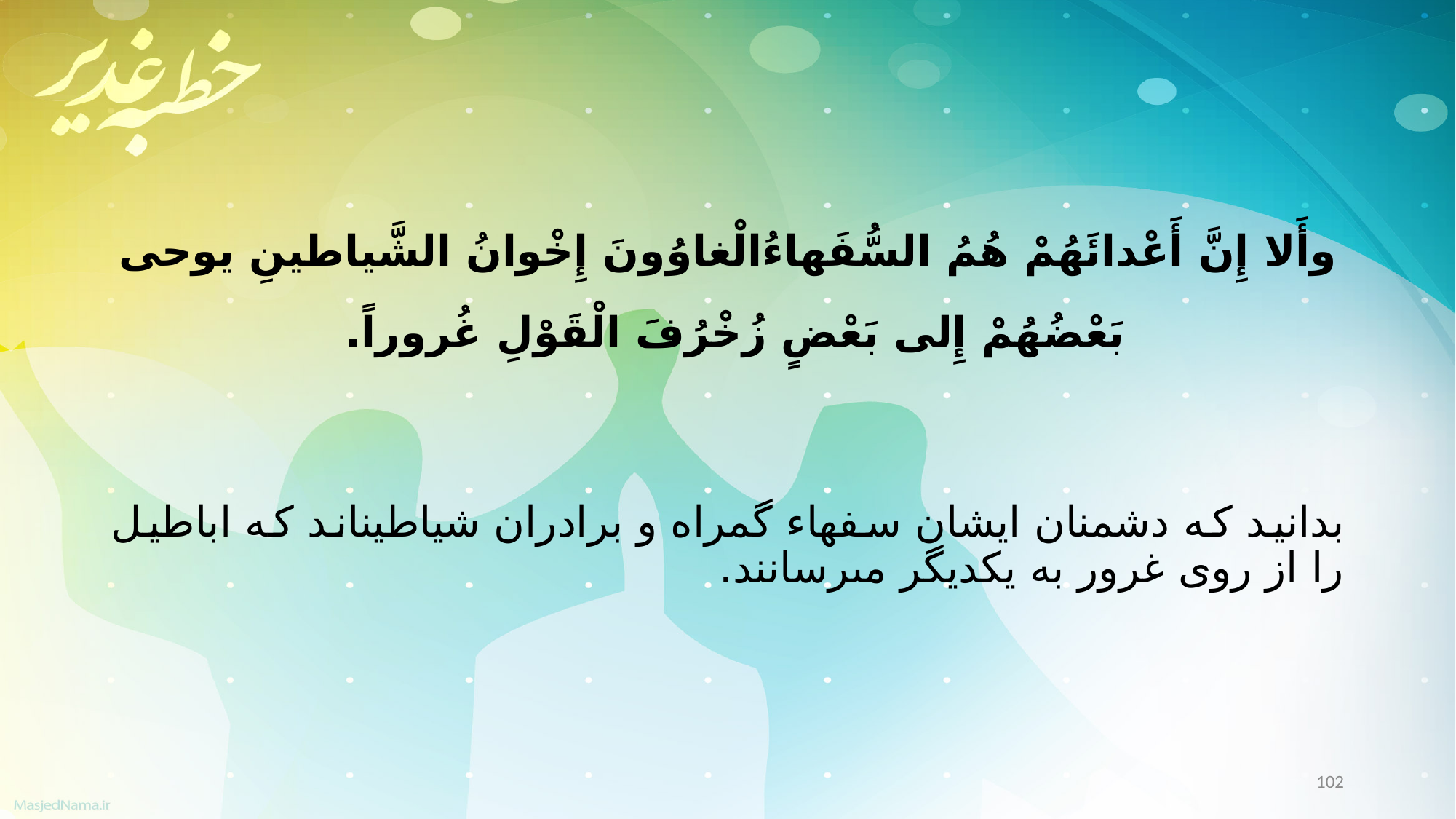

وأَلا إِنَّ أَعْدائَهُمْ هُمُ السُّفَهاءُالْغاوُونَ إِخْوانُ الشَّیاطینِ یوحی بَعْضُهُمْ إِلی بَعْضٍ زُخْرُفَ الْقَوْلِ غُروراً.
بدانید که دشمنان ایشان سفهاء گمراه و برادران شیاطین‏اند که اباطیل را از روى غرور به یکدیگر مى‏رسانند.
102